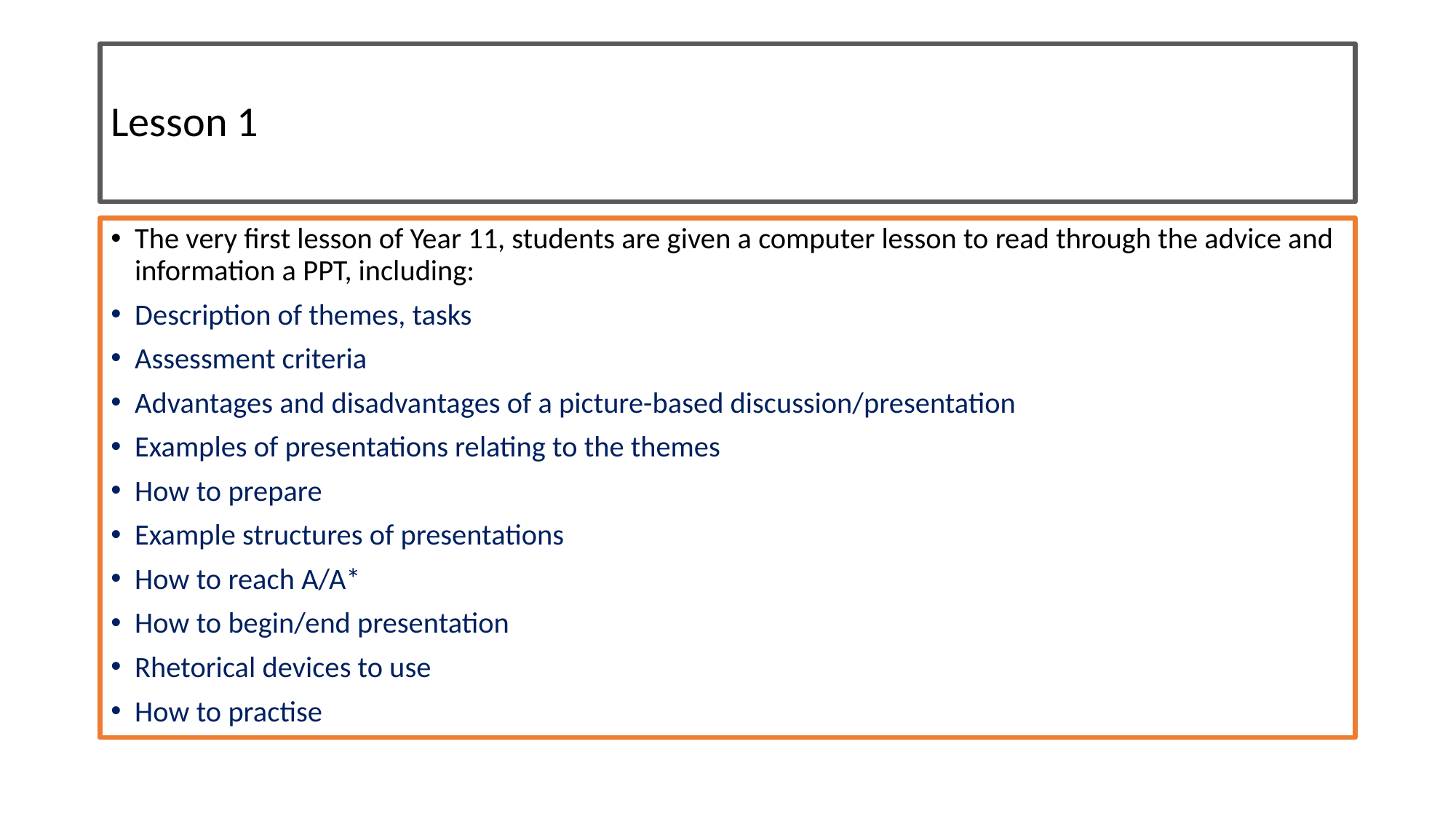

# Lesson 1
The very first lesson of Year 11, students are given a computer lesson to read through the advice and information a PPT, including:
Description of themes, tasks
Assessment criteria
Advantages and disadvantages of a picture-based discussion/presentation
Examples of presentations relating to the themes
How to prepare
Example structures of presentations
How to reach A/A*
How to begin/end presentation
Rhetorical devices to use
How to practise